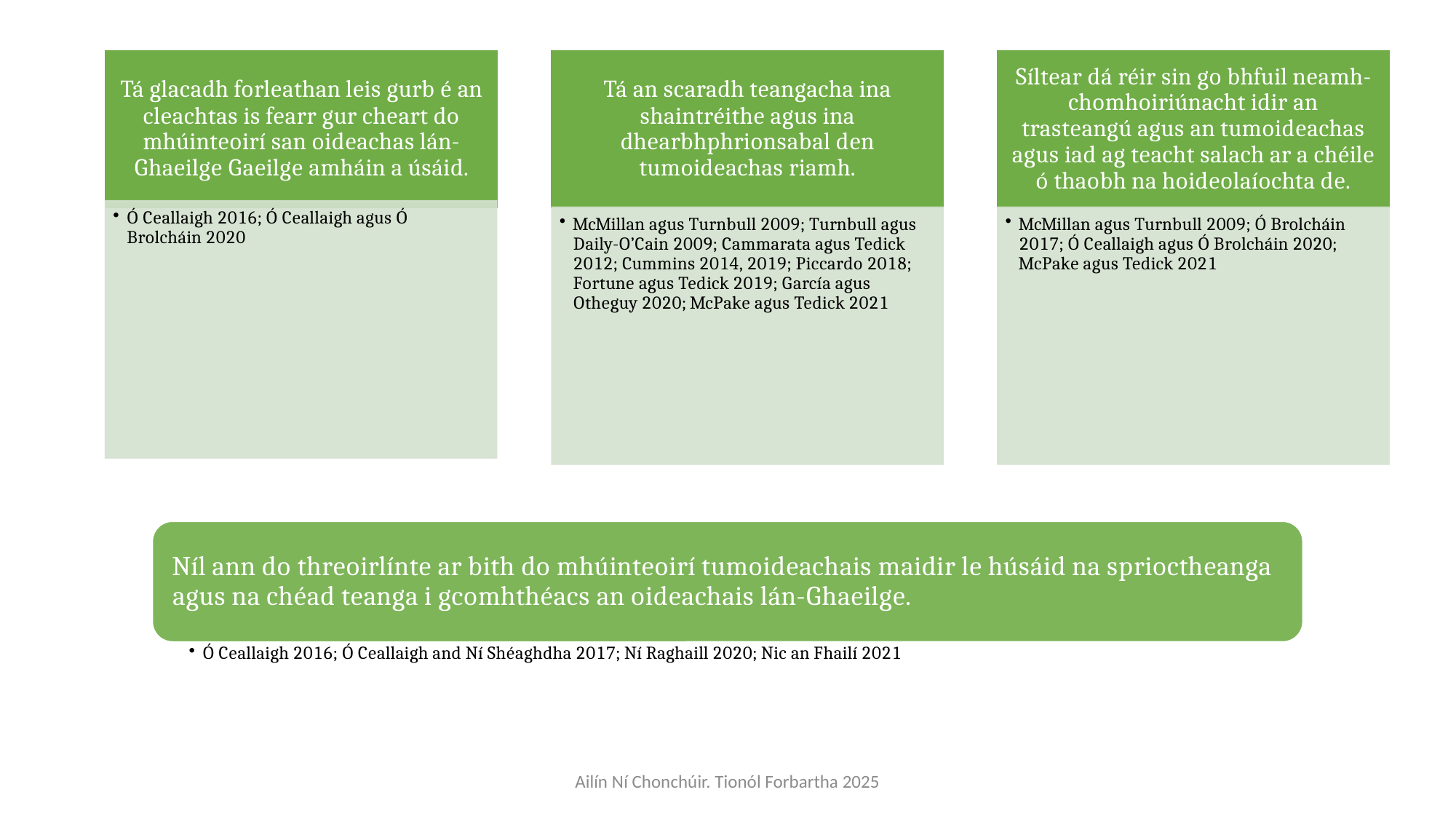

Tá glacadh forleathan leis gurb é an cleachtas is fearr gur cheart do mhúinteoirí san oideachas lán-Ghaeilge Gaeilge amháin a úsáid.
Ó Ceallaigh 2016; Ó Ceallaigh agus Ó Brolcháin 2020
Tá an scaradh teangacha ina shaintréithe agus ina dhearbhphrionsabal den tumoideachas riamh.
McMillan agus Turnbull 2009; Turnbull agus Daily-O’Cain 2009; Cammarata agus Tedick 2012; Cummins 2014, 2019; Piccardo 2018; Fortune agus Tedick 2019; García agus Otheguy 2020; McPake agus Tedick 2021
Síltear dá réir sin go bhfuil neamh-chomhoiriúnacht idir an trasteangú agus an tumoideachas agus iad ag teacht salach ar a chéile ó thaobh na hoideolaíochta de.
McMillan agus Turnbull 2009; Ó Brolcháin 2017; Ó Ceallaigh agus Ó Brolcháin 2020; McPake agus Tedick 2021
Níl ann do threoirlínte ar bith do mhúinteoirí tumoideachais maidir le húsáid na sprioctheanga agus na chéad teanga i gcomhthéacs an oideachais lán-Ghaeilge.
Ó Ceallaigh 2016; Ó Ceallaigh and Ní Shéaghdha 2017; Ní Raghaill 2020; Nic an Fhailí 2021
Ailín Ní Chonchúir. Tionól Forbartha 2025